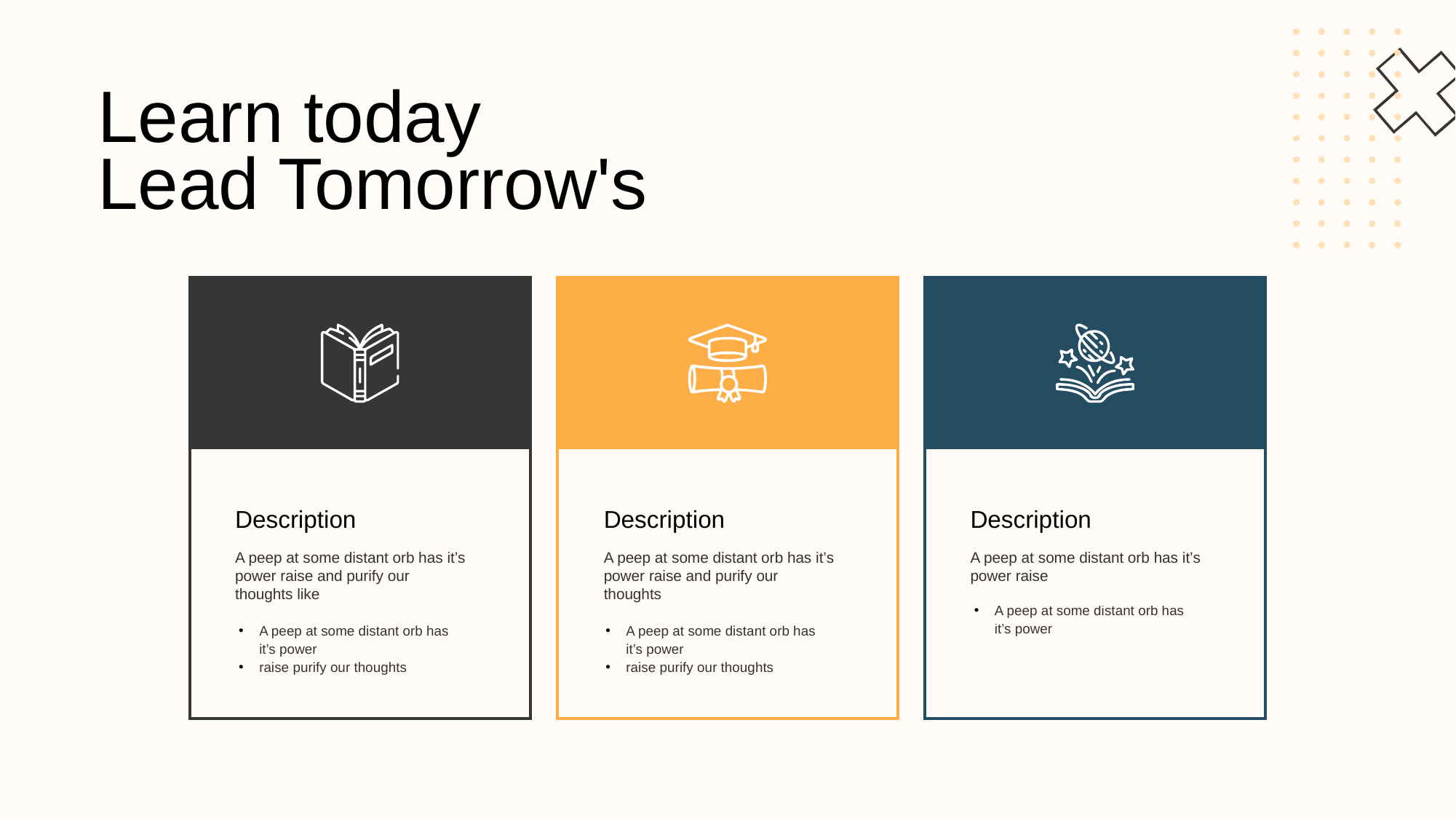

Learn today
Lead Tomorrow's

Description
Description
Description
A peep at some distant orb has it’s power raise and purify our thoughts like
A peep at some distant orb has it’s power raise and purify our thoughts
A peep at some distant orb has it’s power raise
A peep at some distant orb has it’s power
A peep at some distant orb has it’s power
raise purify our thoughts
A peep at some distant orb has it’s power
raise purify our thoughts